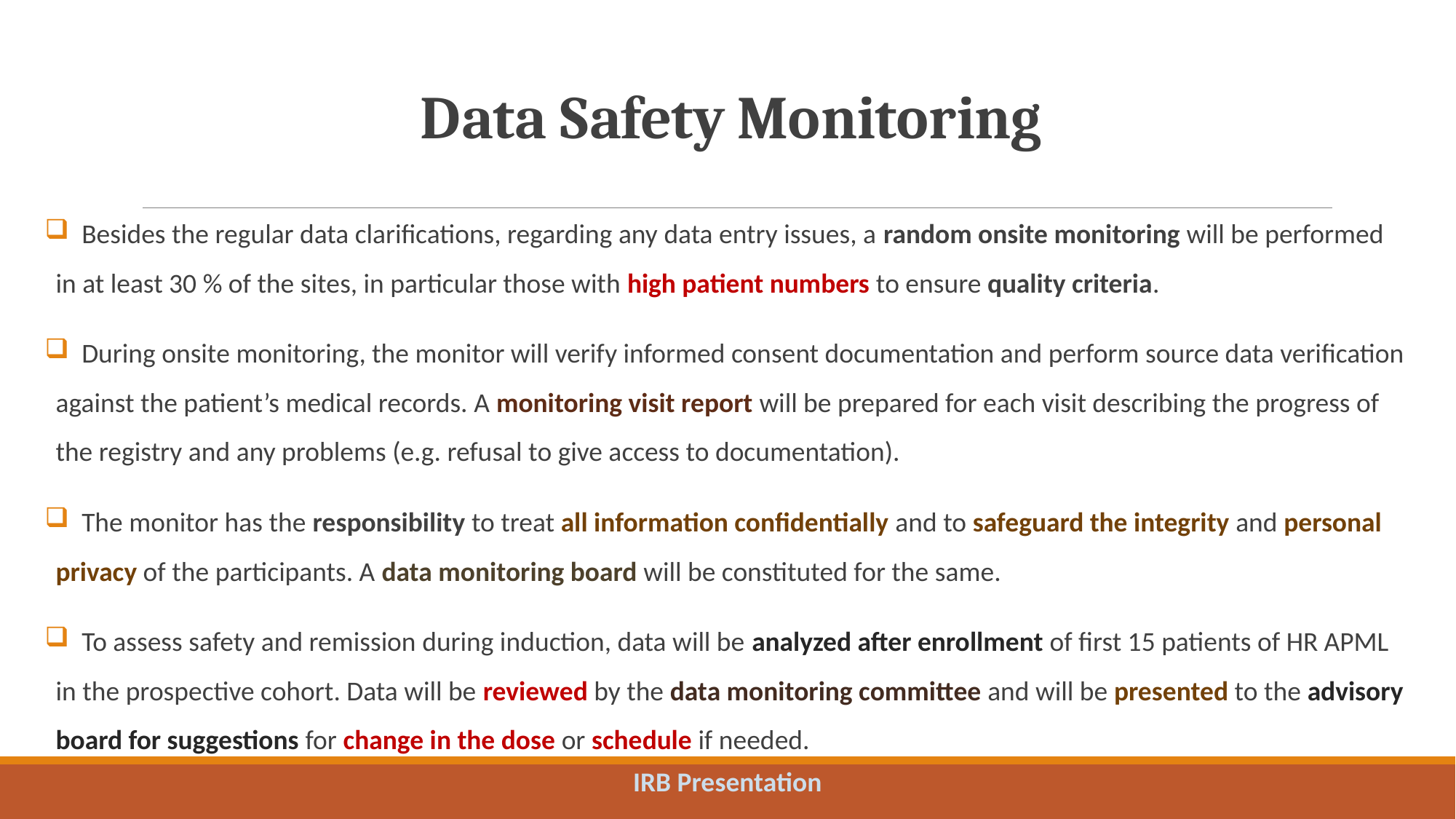

# Data Safety Monitoring
  Besides the regular data clarifications, regarding any data entry issues, a random onsite monitoring will be performed in at least 30 % of the sites, in particular those with high patient numbers to ensure quality criteria.
  During onsite monitoring, the monitor will verify informed consent documentation and perform source data verification against the patient’s medical records. A monitoring visit report will be prepared for each visit describing the progress of the registry and any problems (e.g. refusal to give access to documentation).
  The monitor has the responsibility to treat all information confidentially and to safeguard the integrity and personal privacy of the participants. A data monitoring board will be constituted for the same.
  To assess safety and remission during induction, data will be analyzed after enrollment of first 15 patients of HR APML in the prospective cohort. Data will be reviewed by the data monitoring committee and will be presented to the advisory board for suggestions for change in the dose or schedule if needed.